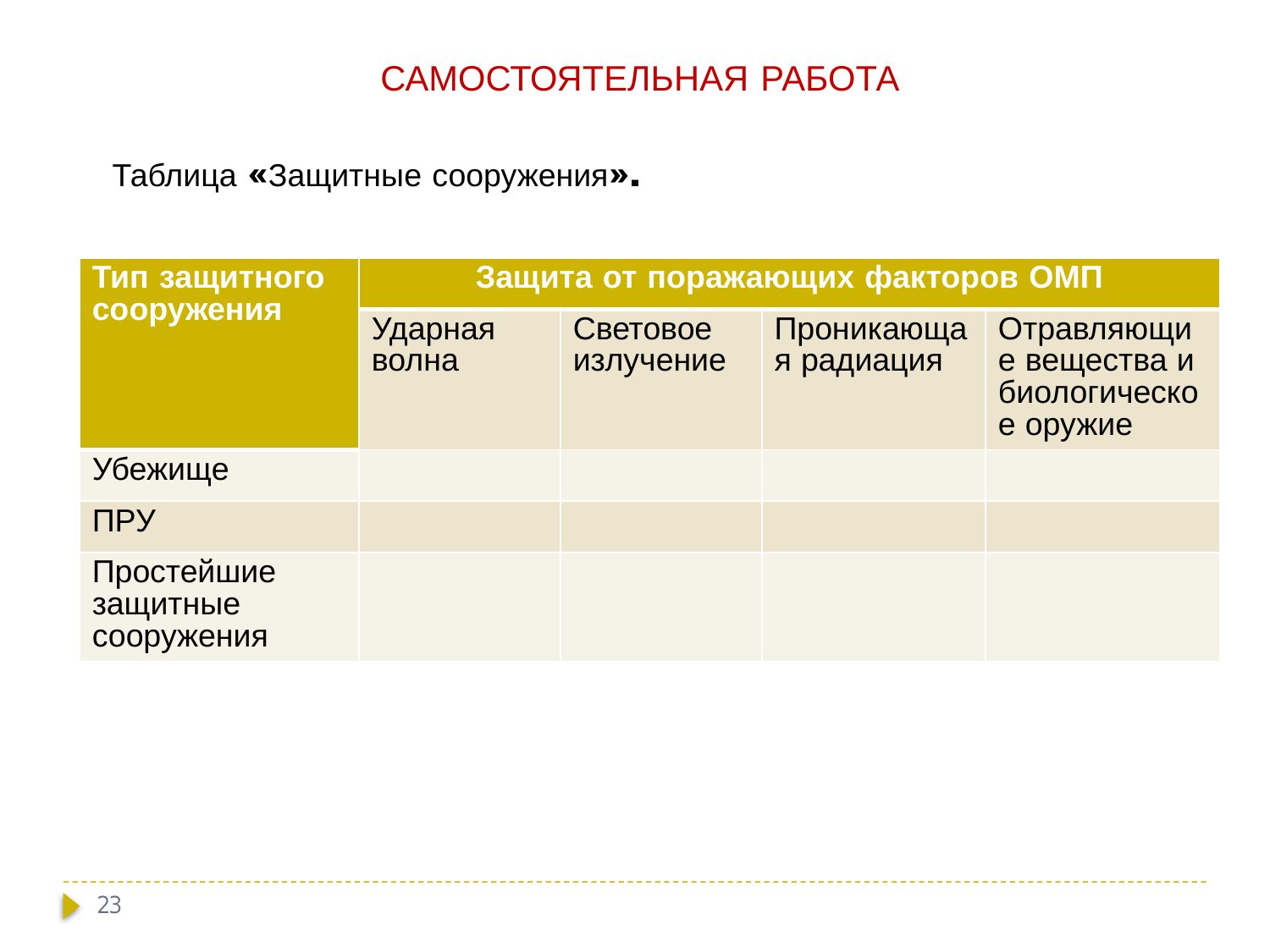

САМОСТОЯТЕЛЬНАЯ РАБОТА
 Таблица «Защитные сооружения».
| Тип защитного сооружения | Защита от поражающих факторов ОМП |  |  |  |
| --- | --- | --- | --- | --- |
|  | Ударная волна | Световое излучение | Проникающая радиация | Отравляющие вещества и биологическое оружие |
| Убежище |  |  |  |  |
| ПРУ |  |  |  |  |
| Простейшие защитные сооружения |  |  |  |  |
23